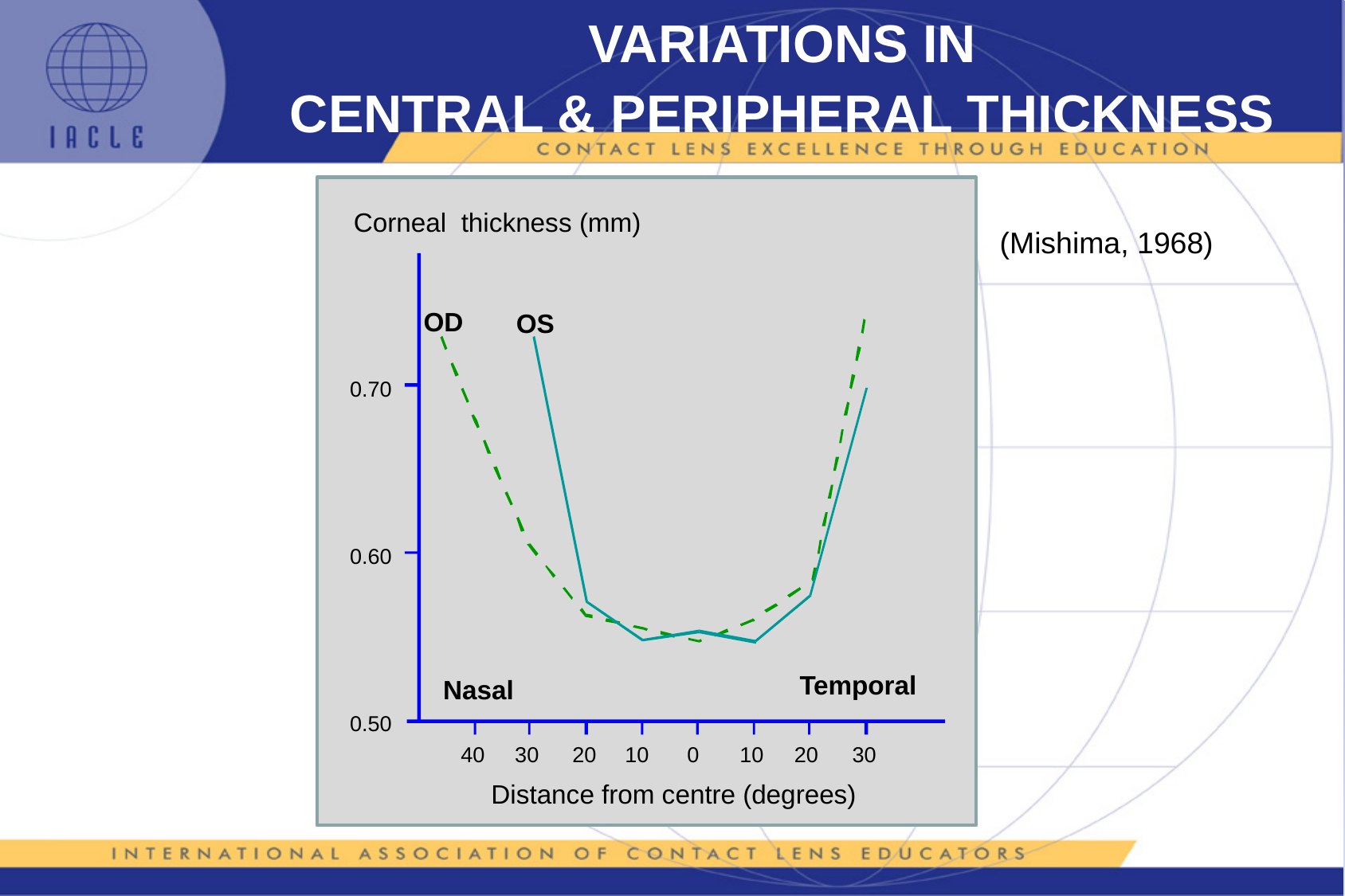

# VARIATIONS IN CENTRAL & PERIPHERAL THICKNESS

Corneal  thickness (mm)
(Mishima, 1968)

OD
OS

0.70

0.60

Temporal
Nasal
0.50

40
0
30
20
10
10
20
30
Distance from centre (degrees)